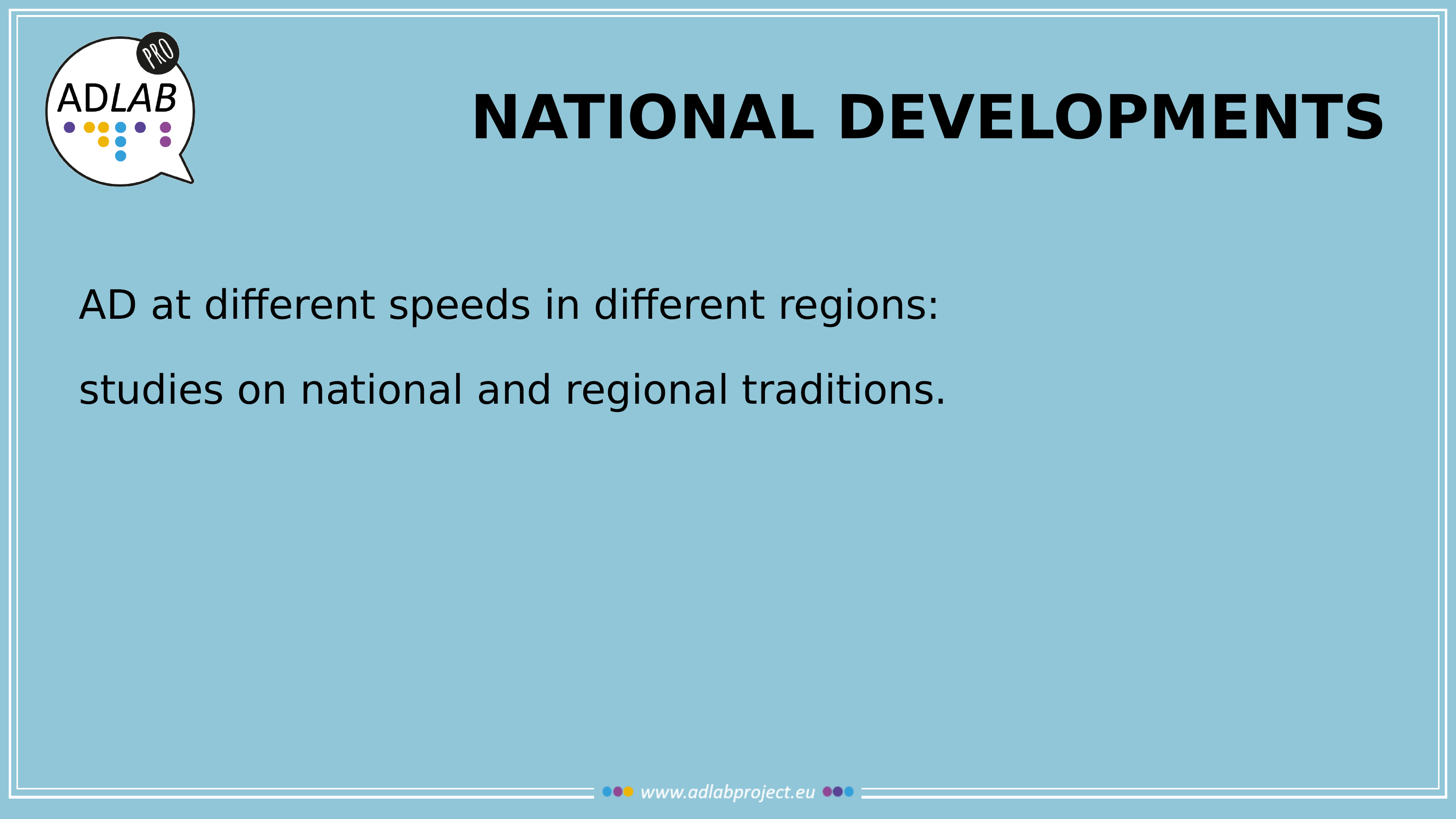

# NATIONAL DEVELOPMENTS
AD at different speeds in different regions:
studies on national and regional traditions.